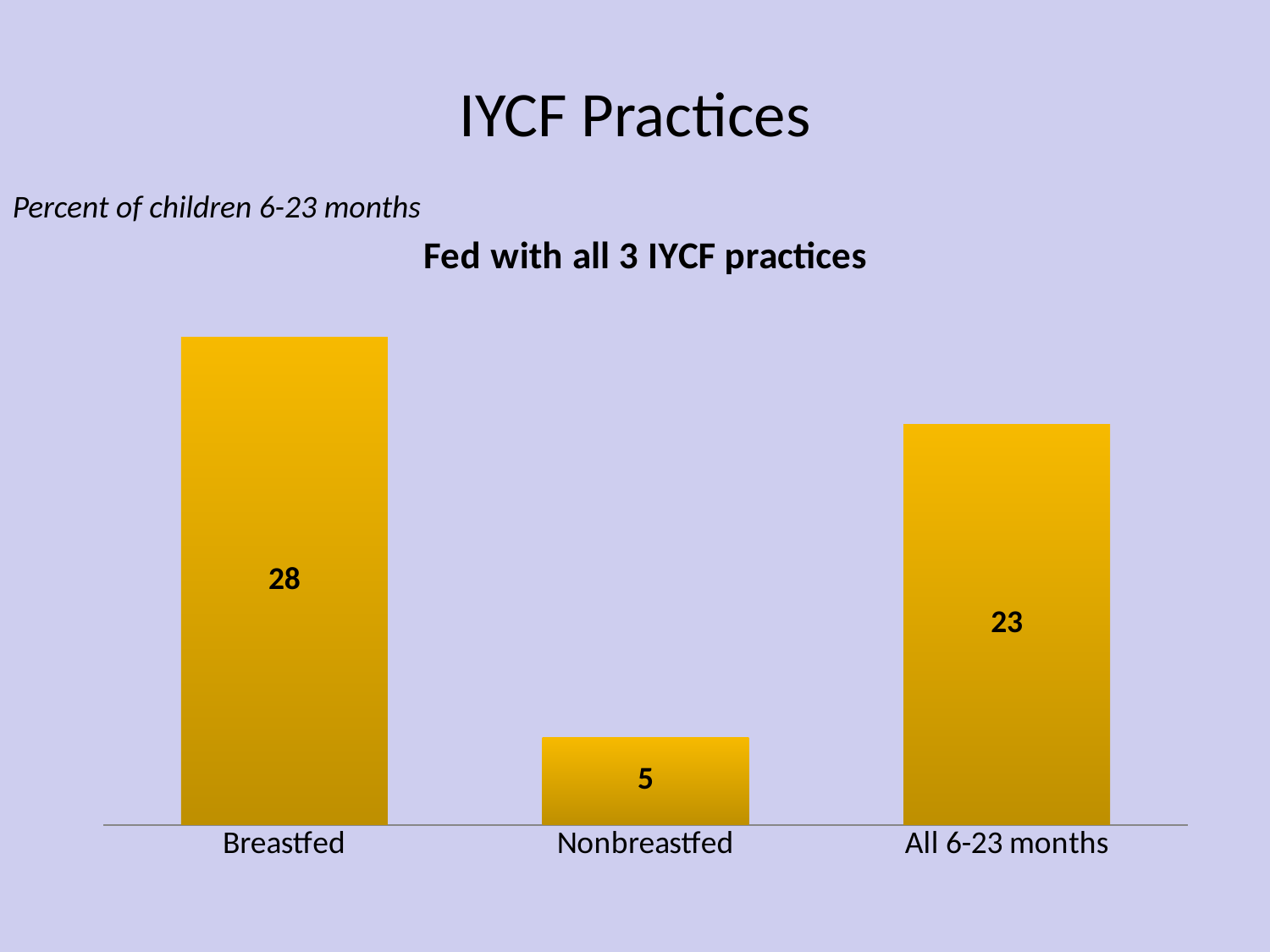

# IYCF Practices
Percent of children 6-23 months

### Chart:

| Category | Fed with all 3 IYCF practices |
|---|---|
| Breastfed | 28.0 |
| Nonbreastfed | 5.0 |
| All 6-23 months | 23.0 |